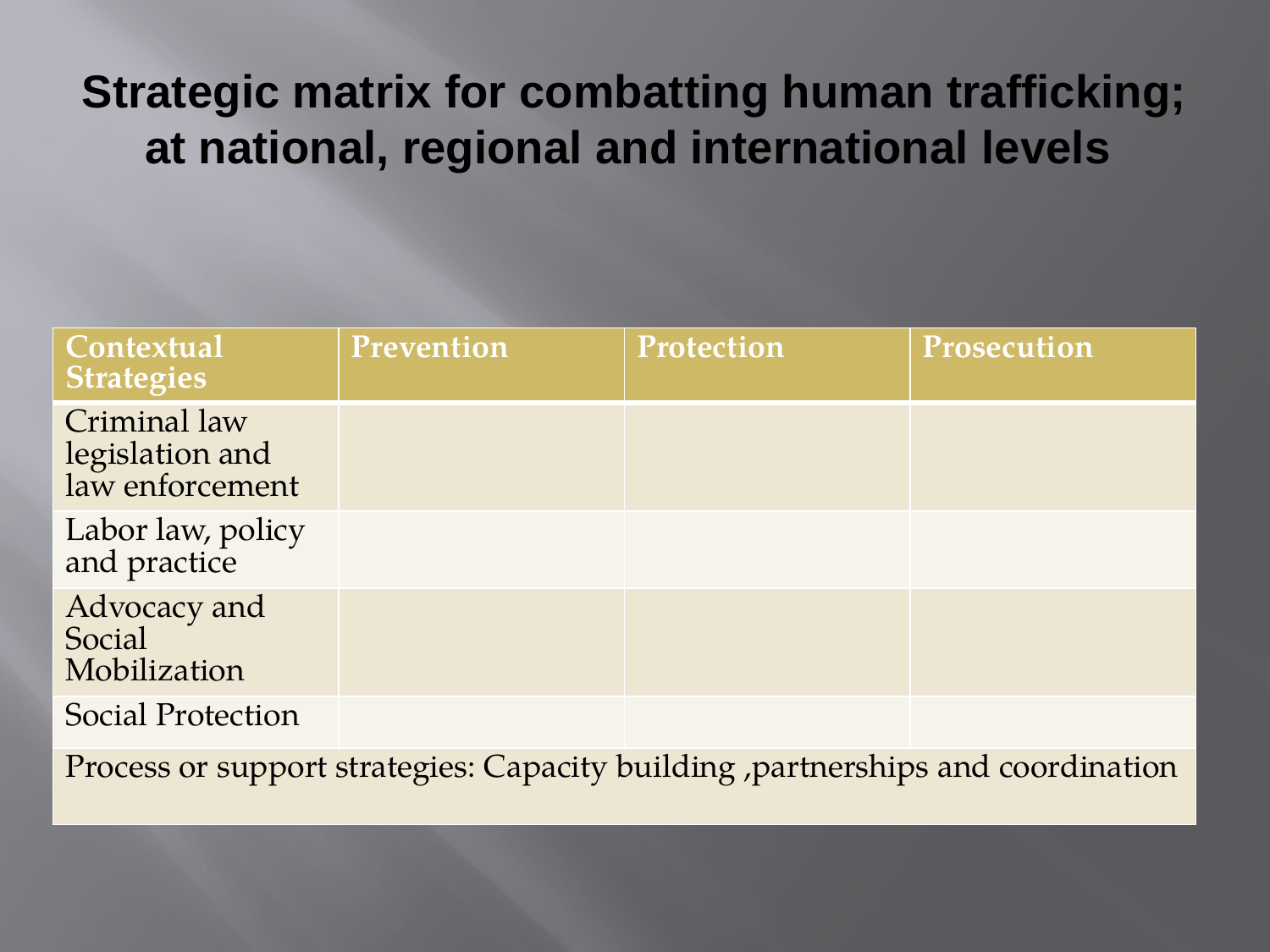

# Strategic matrix for combatting human trafficking; at national, regional and international levels
| Contextual Strategies | Prevention | Protection | Prosecution |
| --- | --- | --- | --- |
| Criminal law legislation and law enforcement |  |  |  |
| Labor law, policy and practice |  |  |  |
| Advocacy and Social Mobilization |  |  |  |
| Social Protection |  |  |  |
| Process or support strategies: Capacity building ,partnerships and coordination |  |  |  |